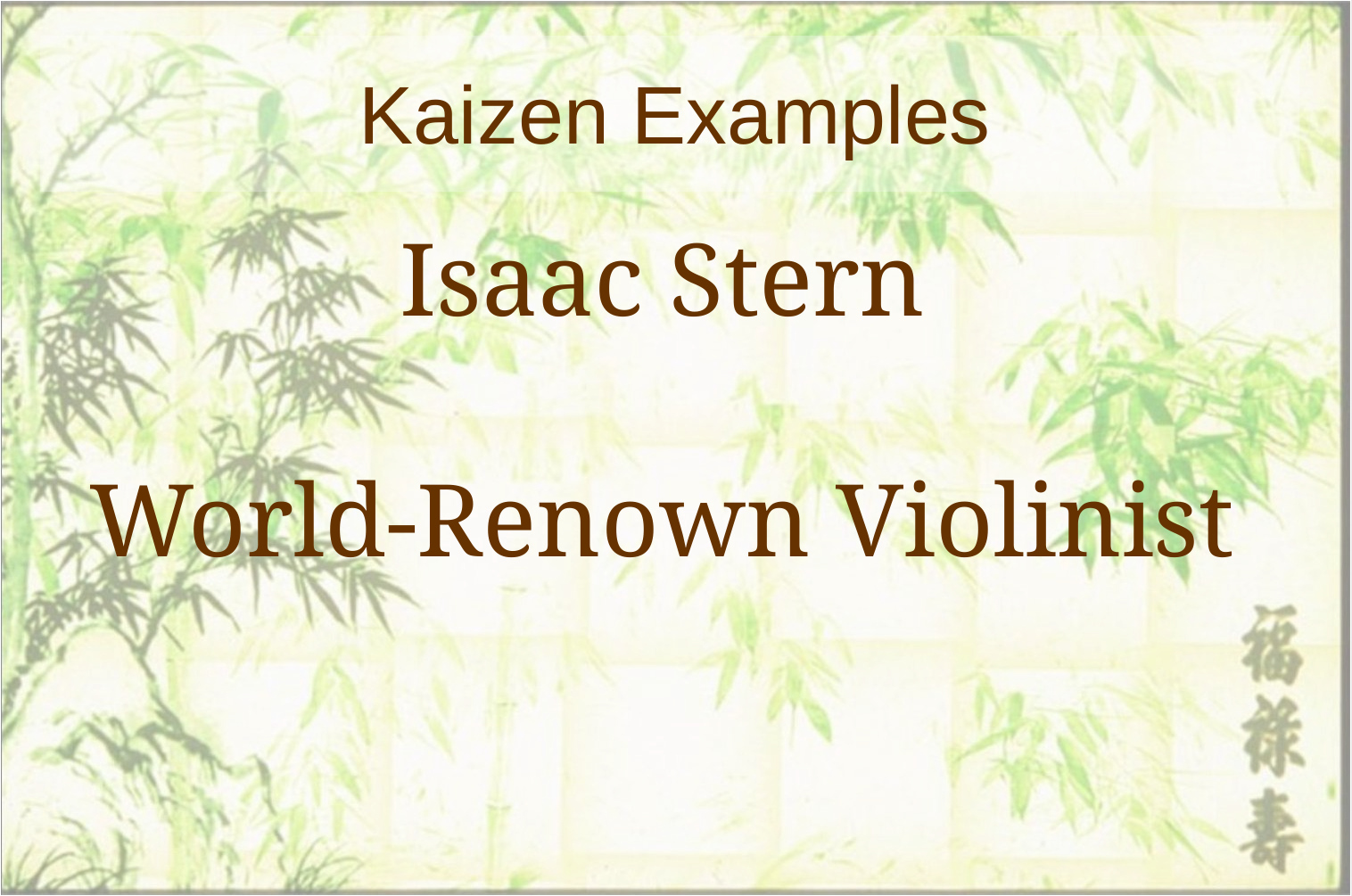

# Kaizen Examples
Isaac Stern
World-Renown Violinist